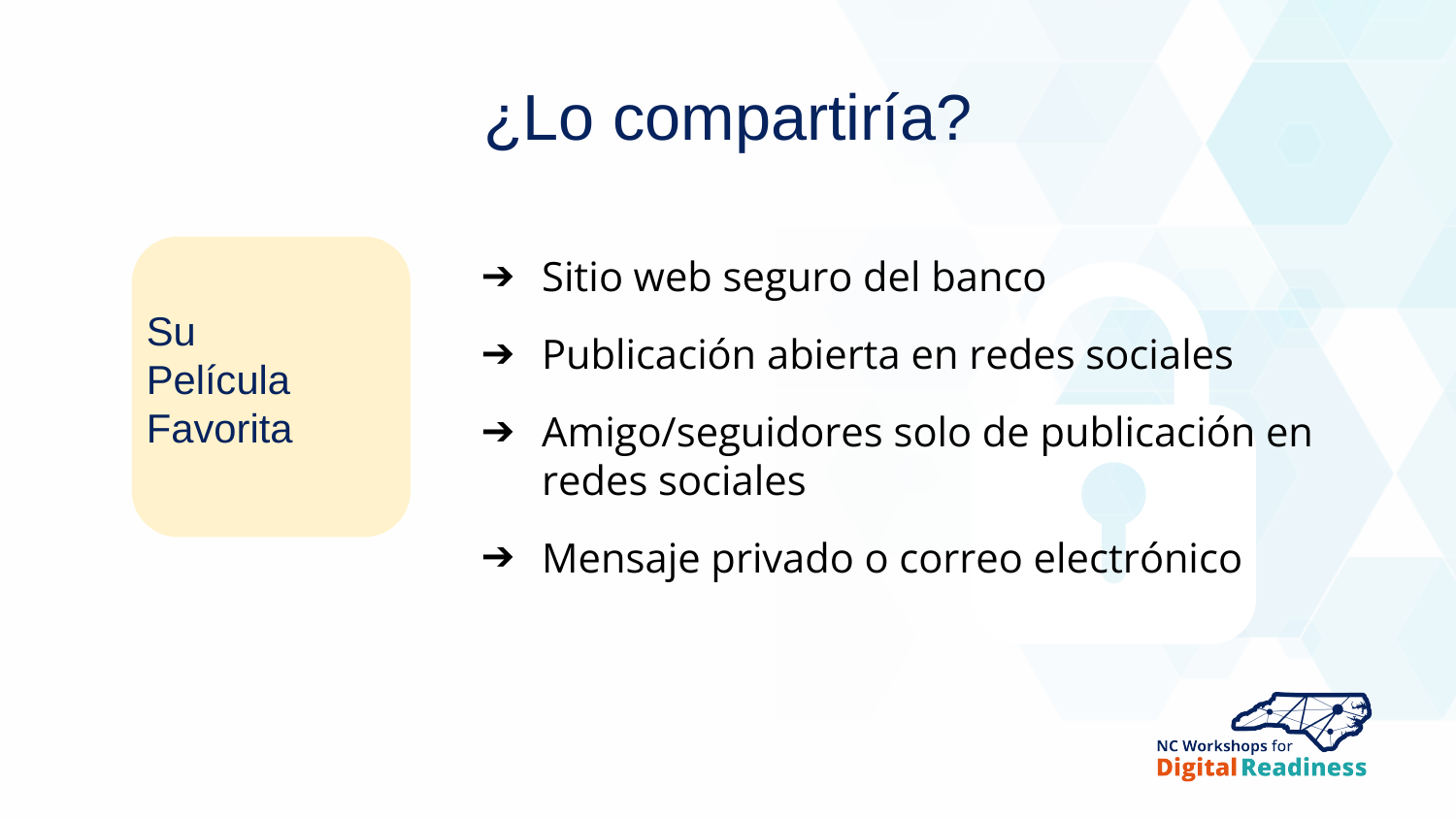

¿Lo compartiría?

Sitio web seguro del banco

Publicación abierta en redes sociales

Amigo/seguidores solo de publicación en redes sociales

Mensaje privado o correo electrónico
Su
Película Favorita